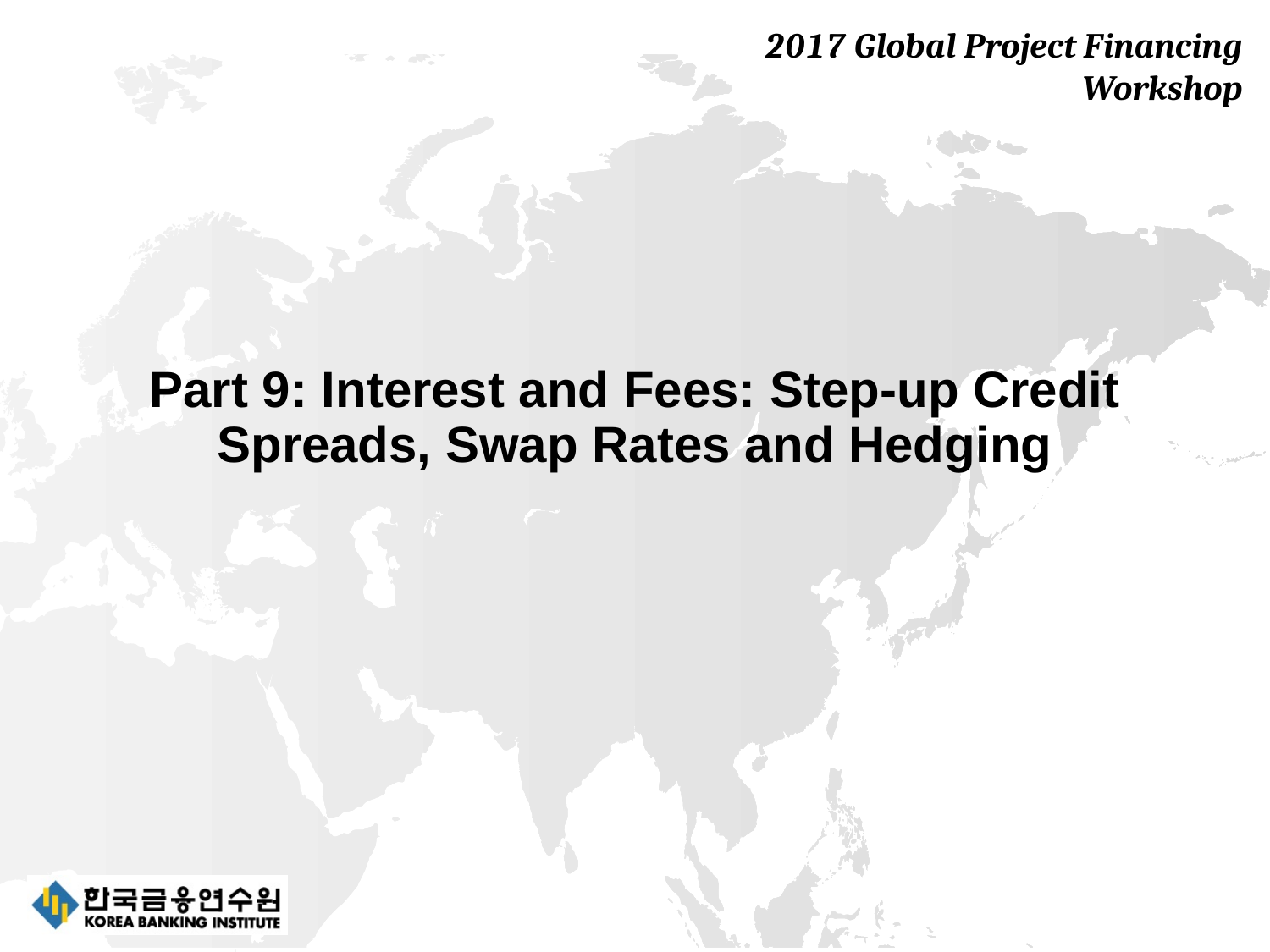

# Part 9: Interest and Fees: Step-up Credit Spreads, Swap Rates and Hedging